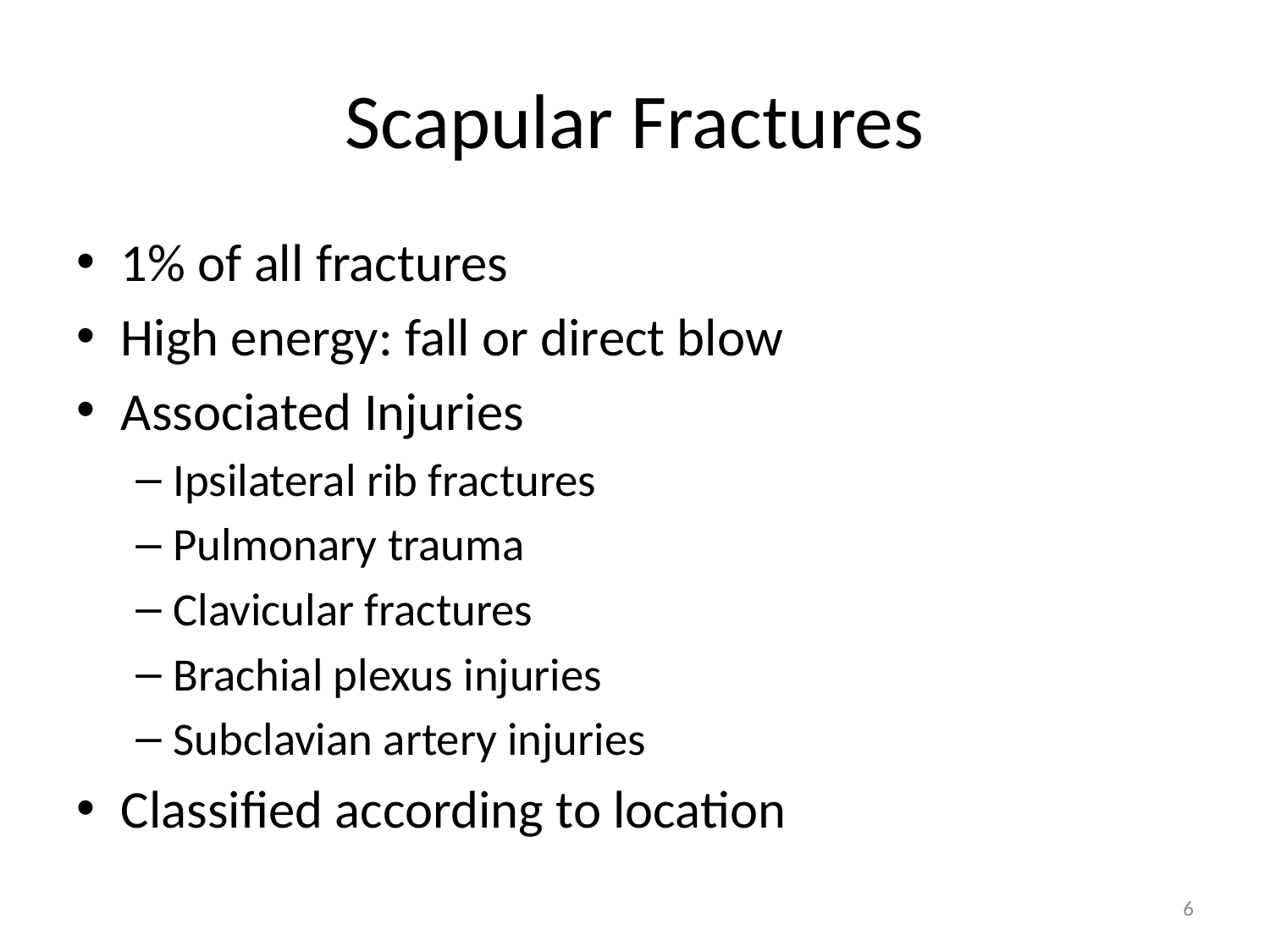

# Scapular Fractures
1% of all fractures
High energy: fall or direct blow
Associated Injuries
Ipsilateral rib fractures
Pulmonary trauma
Clavicular fractures
Brachial plexus injuries
Subclavian artery injuries
Classified according to location
6